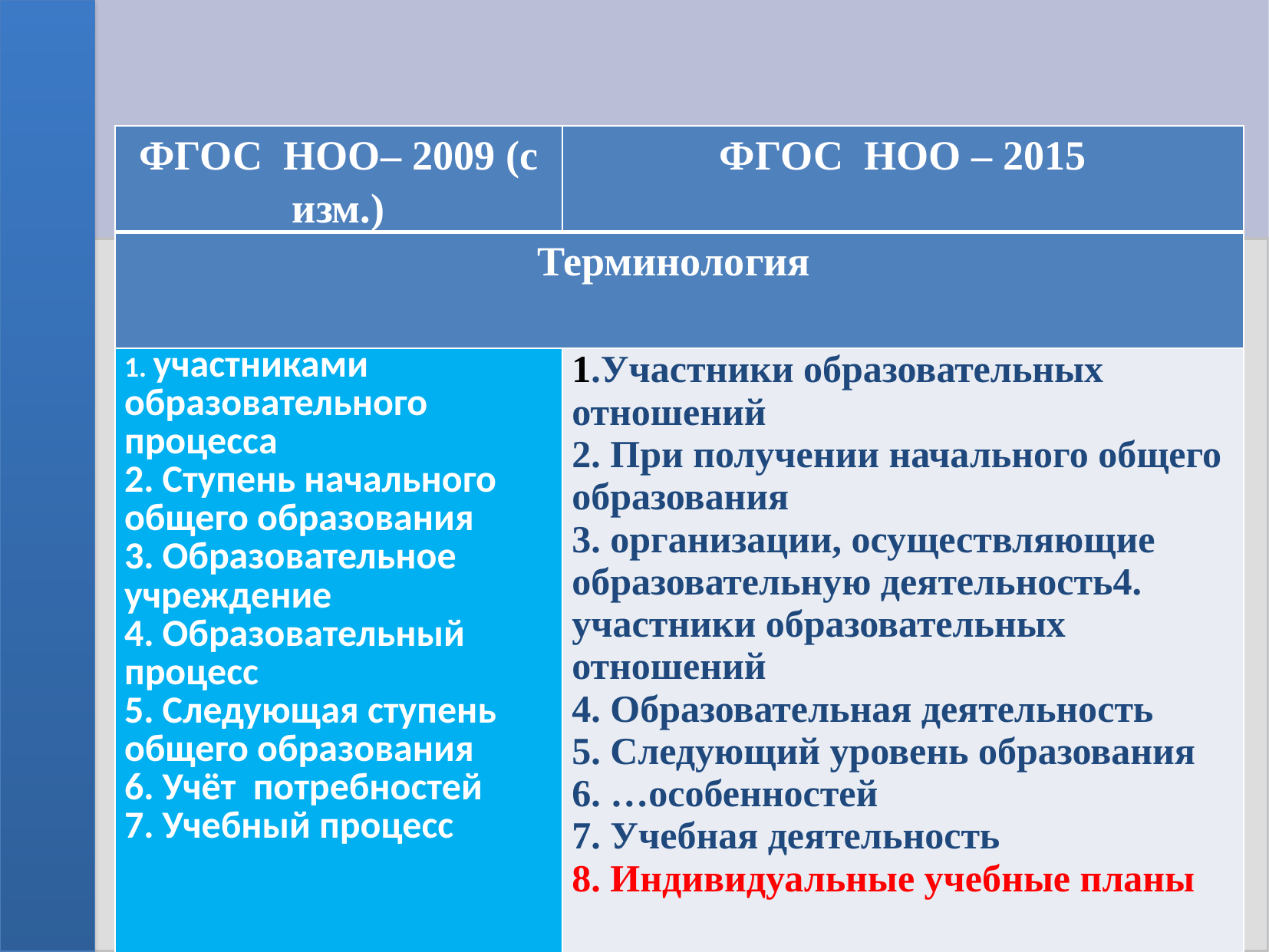

| ФГОС НОО– 2009 (с изм.) | ФГОС НОО – 2015 |
| --- | --- |
| Терминология |  |
| 1. участниками образовательного процесса 2. Ступень начального общего образования 3. Образовательное учреждение 4. Образовательный процесс 5. Следующая ступень общего образования 6. Учёт потребностей 7. Учебный процесс | 1.Участники образовательных отношений 2. При получении начального общего образования 3. организации, осуществляющие образовательную деятельность4. участники образовательных отношений 4. Образовательная деятельность 5. Следующий уровень образования 6. …особенностей 7. Учебная деятельность 8. Индивидуальные учебные планы |